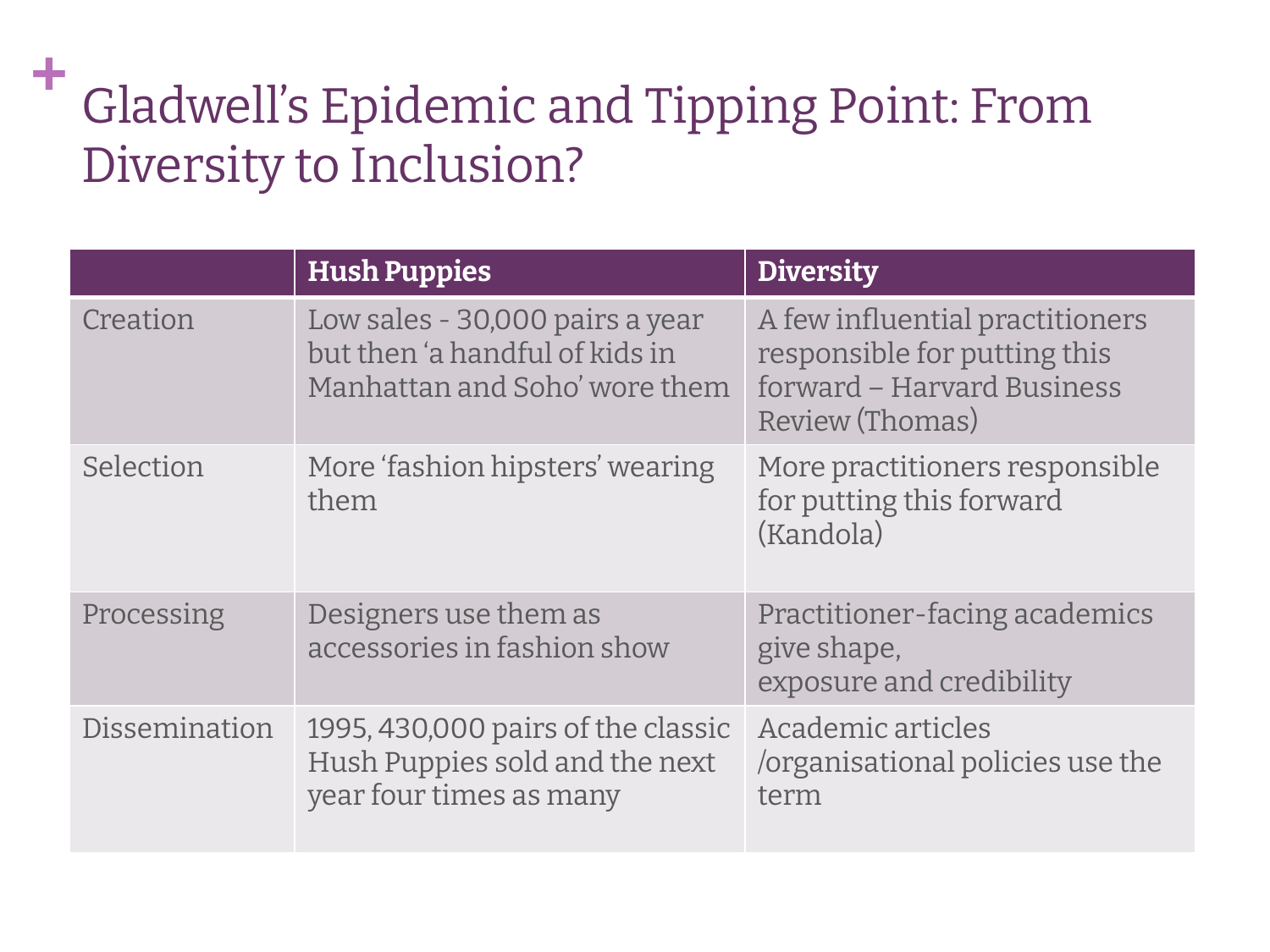

# Gladwell’s Epidemic and Tipping Point: From Diversity to Inclusion?
|  | Hush Puppies | Diversity |
| --- | --- | --- |
| Creation | Low sales - 30,000 pairs a year but then ‘a handful of kids in Manhattan and Soho’ wore them | A few influential practitioners responsible for putting this forward – Harvard Business Review (Thomas) |
| Selection | More ‘fashion hipsters’ wearing them | More practitioners responsible for putting this forward (Kandola) |
| Processing | Designers use them as accessories in fashion show | Practitioner-facing academics give shape, exposure and credibility |
| Dissemination | 1995, 430,000 pairs of the classic Hush Puppies sold and the next year four times as many | Academic articles /organisational policies use the term |